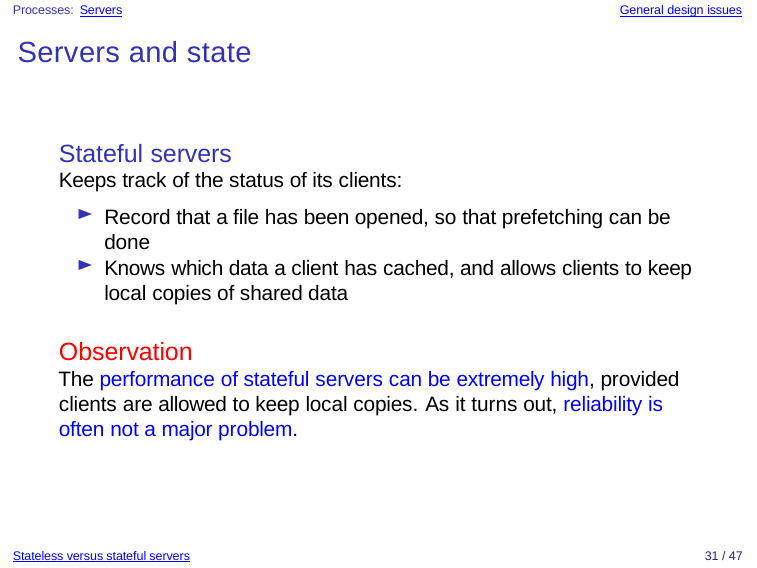

Processes: Servers
General design issues
Servers and state
Stateful servers
Keeps track of the status of its clients:
Record that a file has been opened, so that prefetching can be  done
Knows which data a client has cached, and allows clients to keep  local copies of shared data

Observation
The performance of stateful servers can be extremely high, provided  clients are allowed to keep local copies. As it turns out, reliability is  often not a major problem.
Stateless versus stateful servers
31 / 47